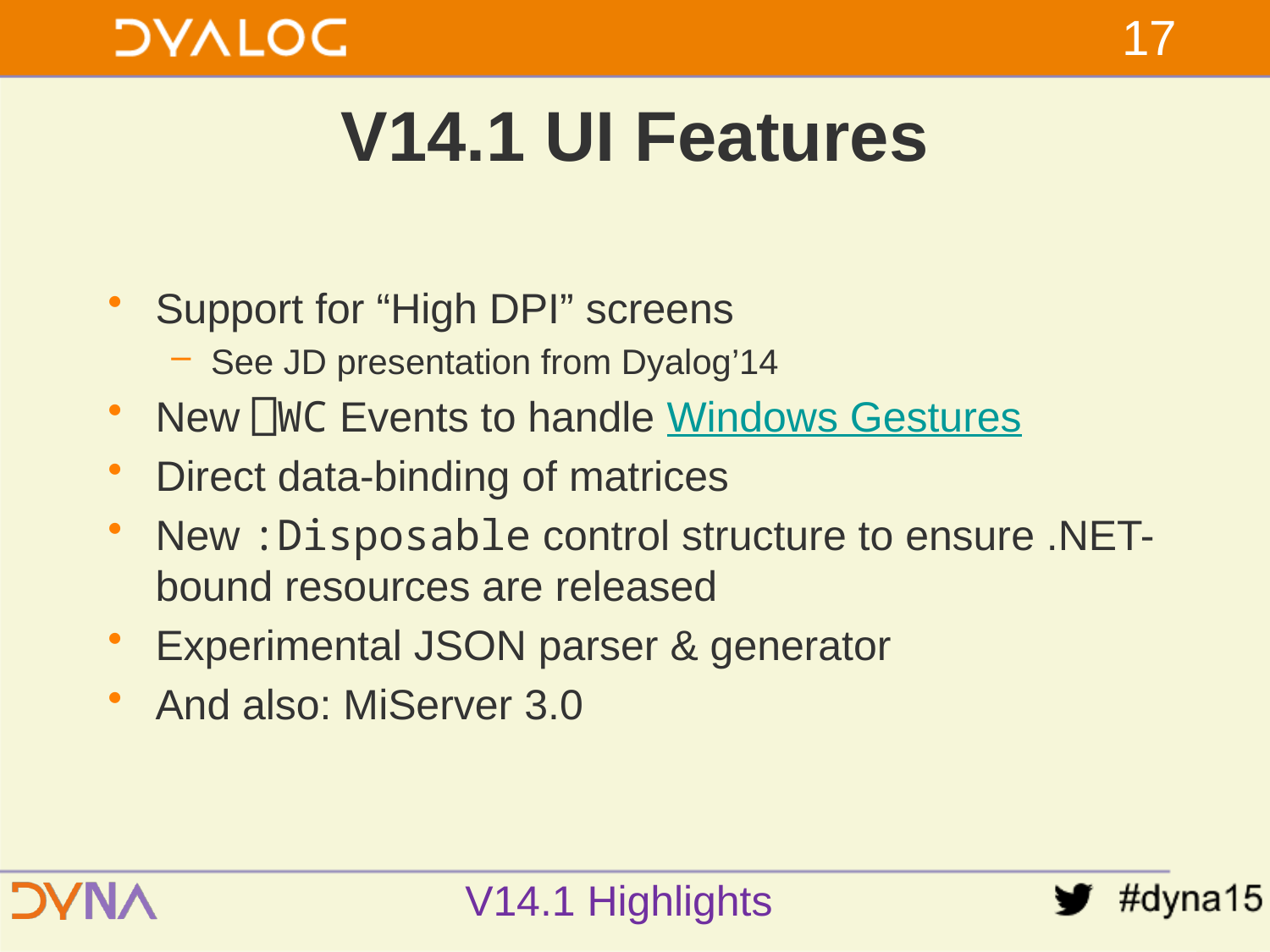

17
# V14.1 UI Features
Support for “High DPI” screens
See JD presentation from Dyalog’14
New ⎕WC Events to handle Windows Gestures
Direct data-binding of matrices
New :Disposable control structure to ensure .NET-bound resources are released
Experimental JSON parser & generator
And also: MiServer 3.0
V14.1 Highlights